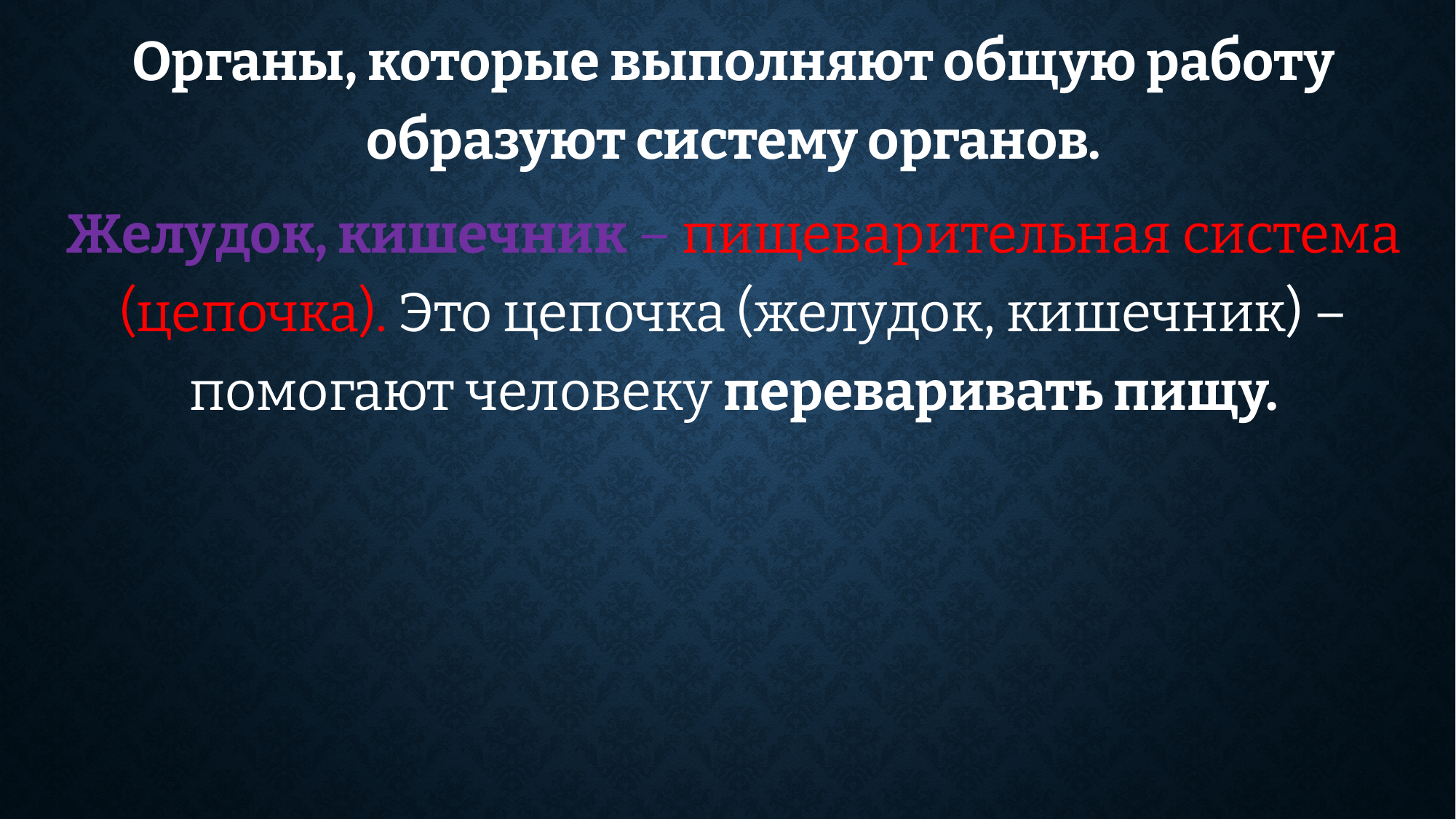

Органы, которые выполняют общую работу образуют систему органов.
Желудок, кишечник – пищеварительная система (цепочка). Это цепочка (желудок, кишечник) – помогают человеку переваривать пищу.